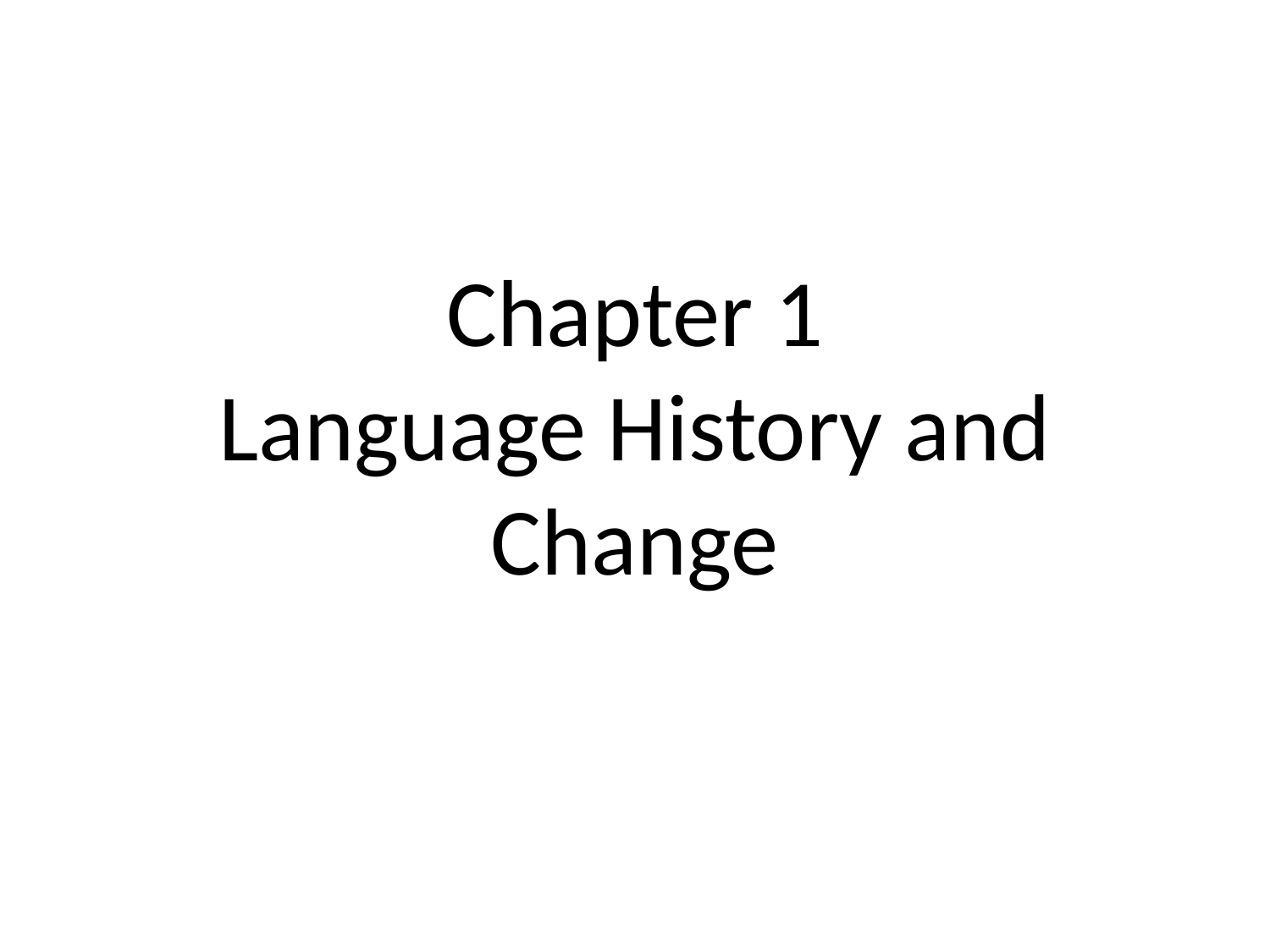

# Chapter 1 Language History and Change